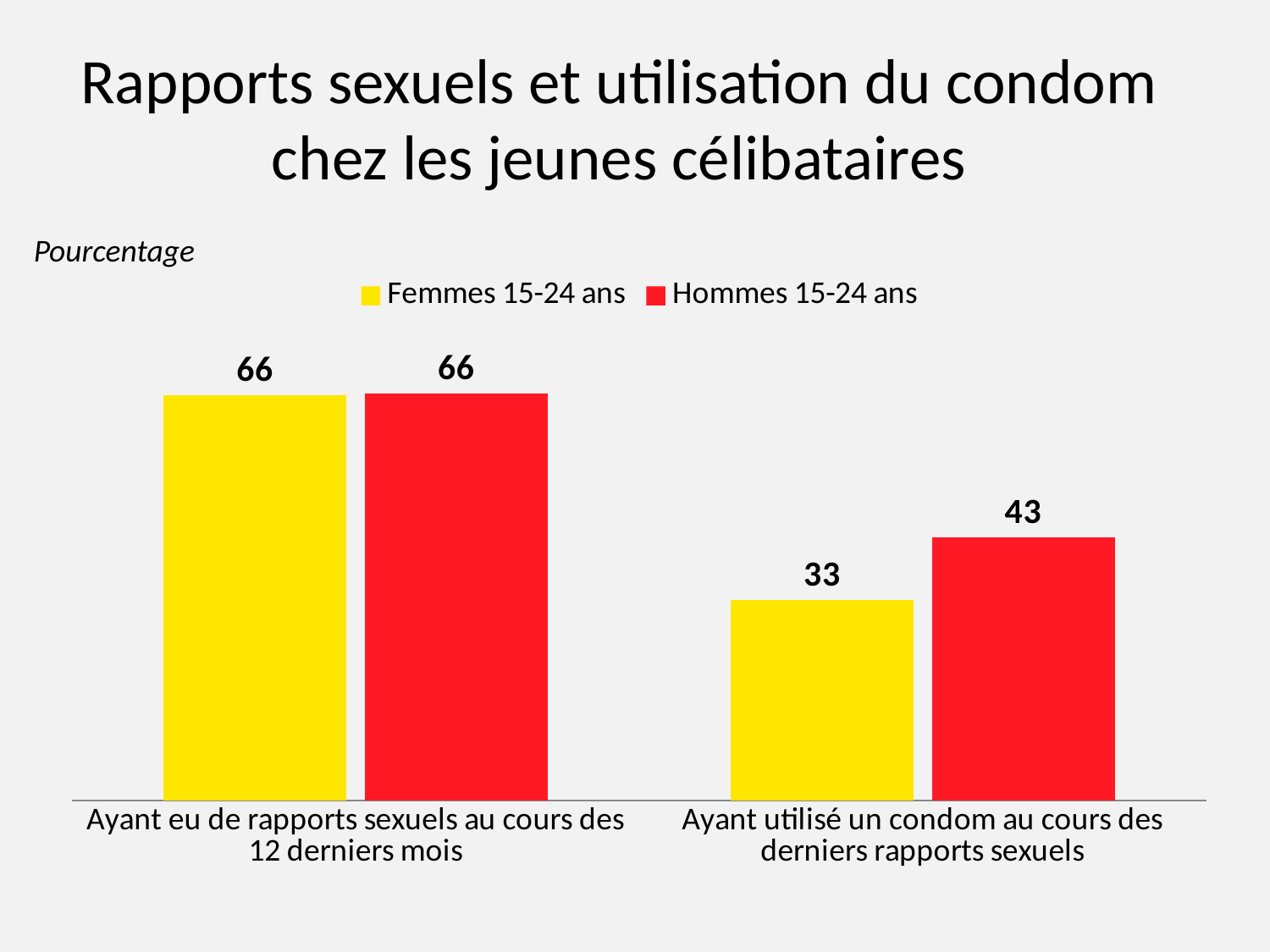

Rapports sexuels et utilisation du condom chez les jeunes célibataires
Pourcentage

### Chart

| Category | Femmes 15-24 ans | Hommes 15-24 ans |
|---|---|---|
| Ayant eu de rapports sexuels au cours des 12 derniers mois | 65.8 | 66.1 |
| Ayant utilisé un condom au cours des derniers rapports sexuels | 32.6 | 42.7 |